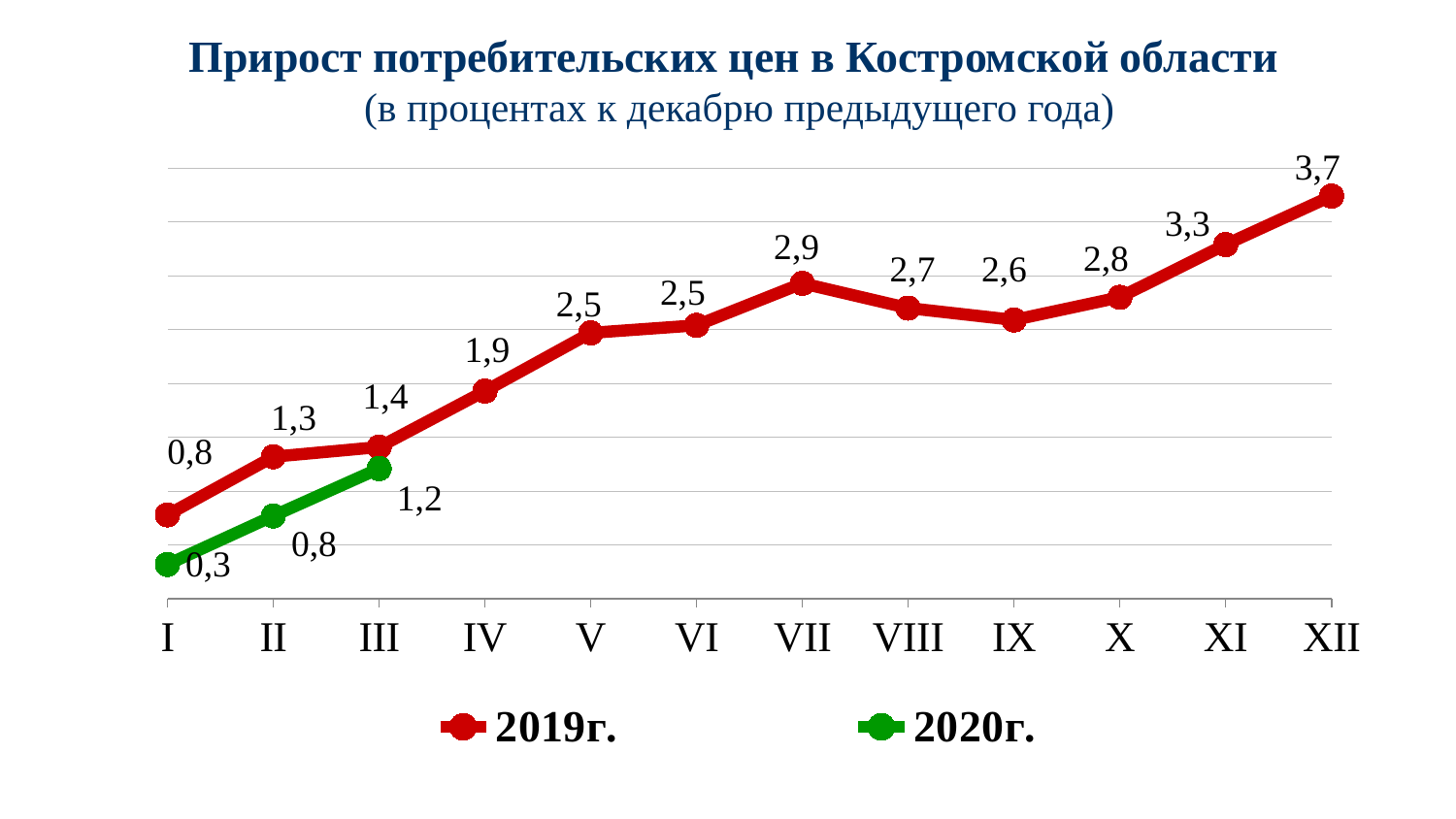

# Прирост потребительских цен в Костромской области (в процентах к декабрю предыдущего года)

[unsupported chart]